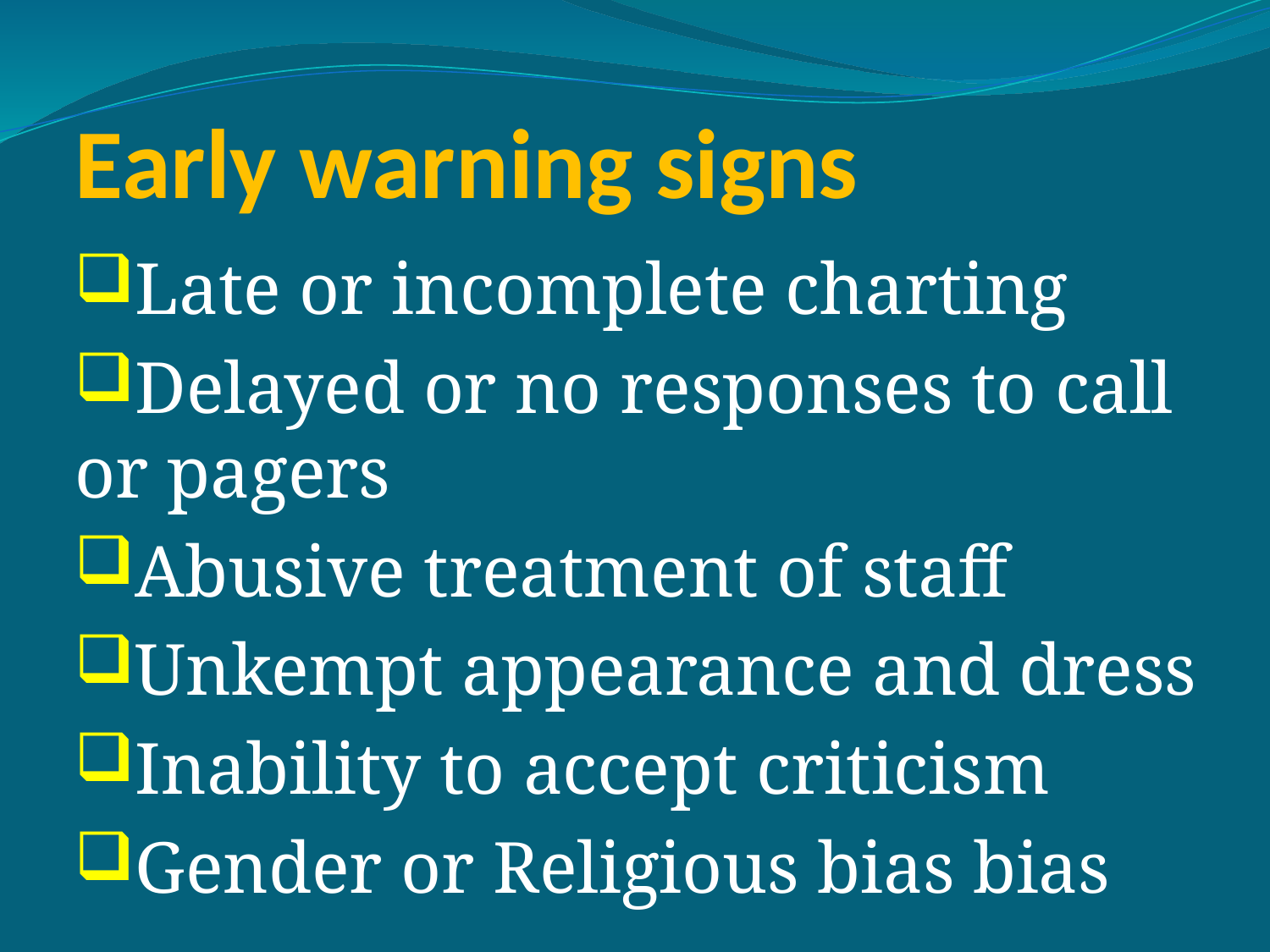

# Early warning signs
Late or incomplete charting
Delayed or no responses to call or pagers
Abusive treatment of staff
Unkempt appearance and dress
Inability to accept criticism
Gender or Religious bias bias